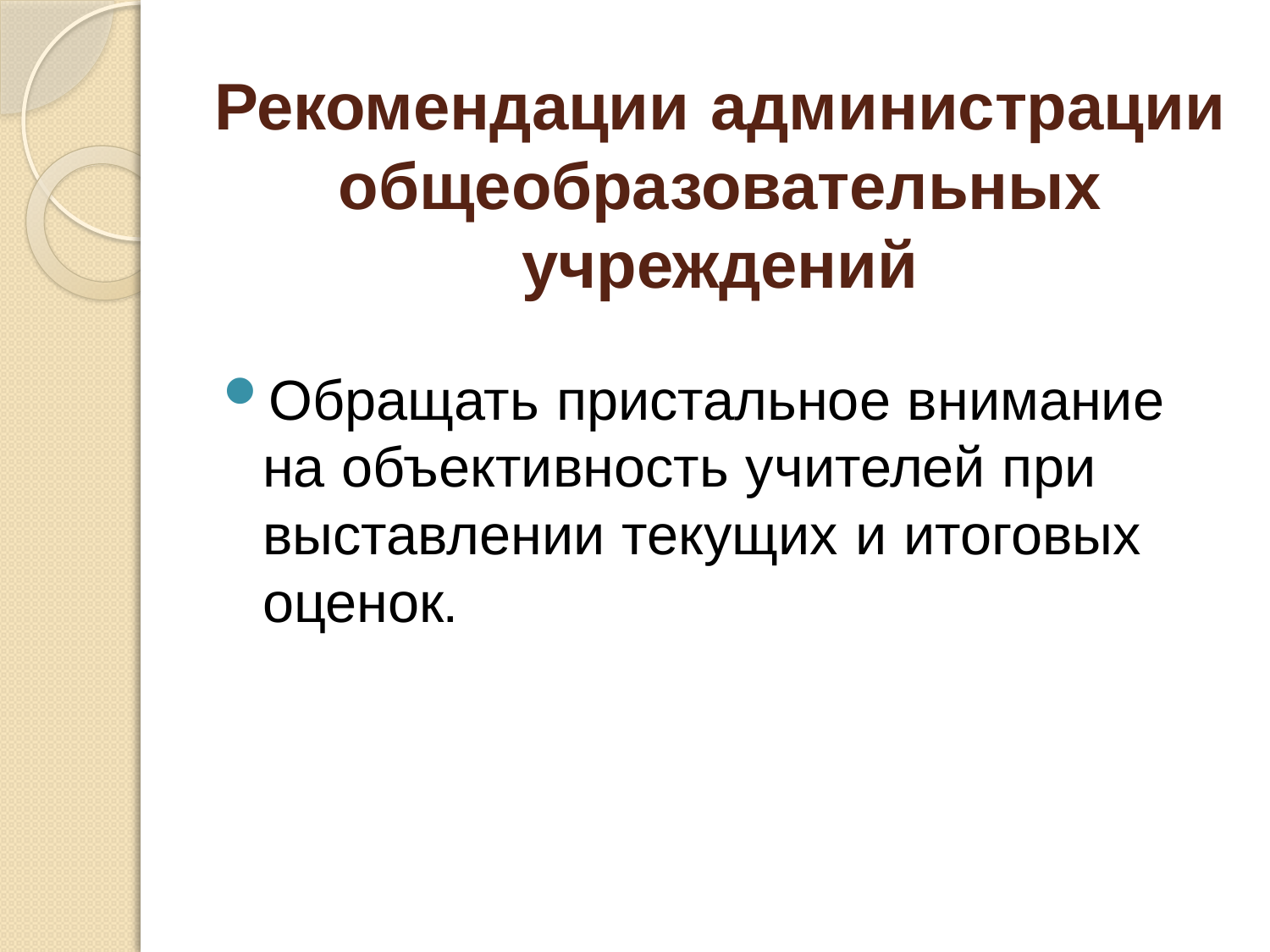

# Рекомендации администрации общеобразовательных учреждений
Обращать пристальное внимание на объективность учителей при выставлении текущих и итоговых оценок.